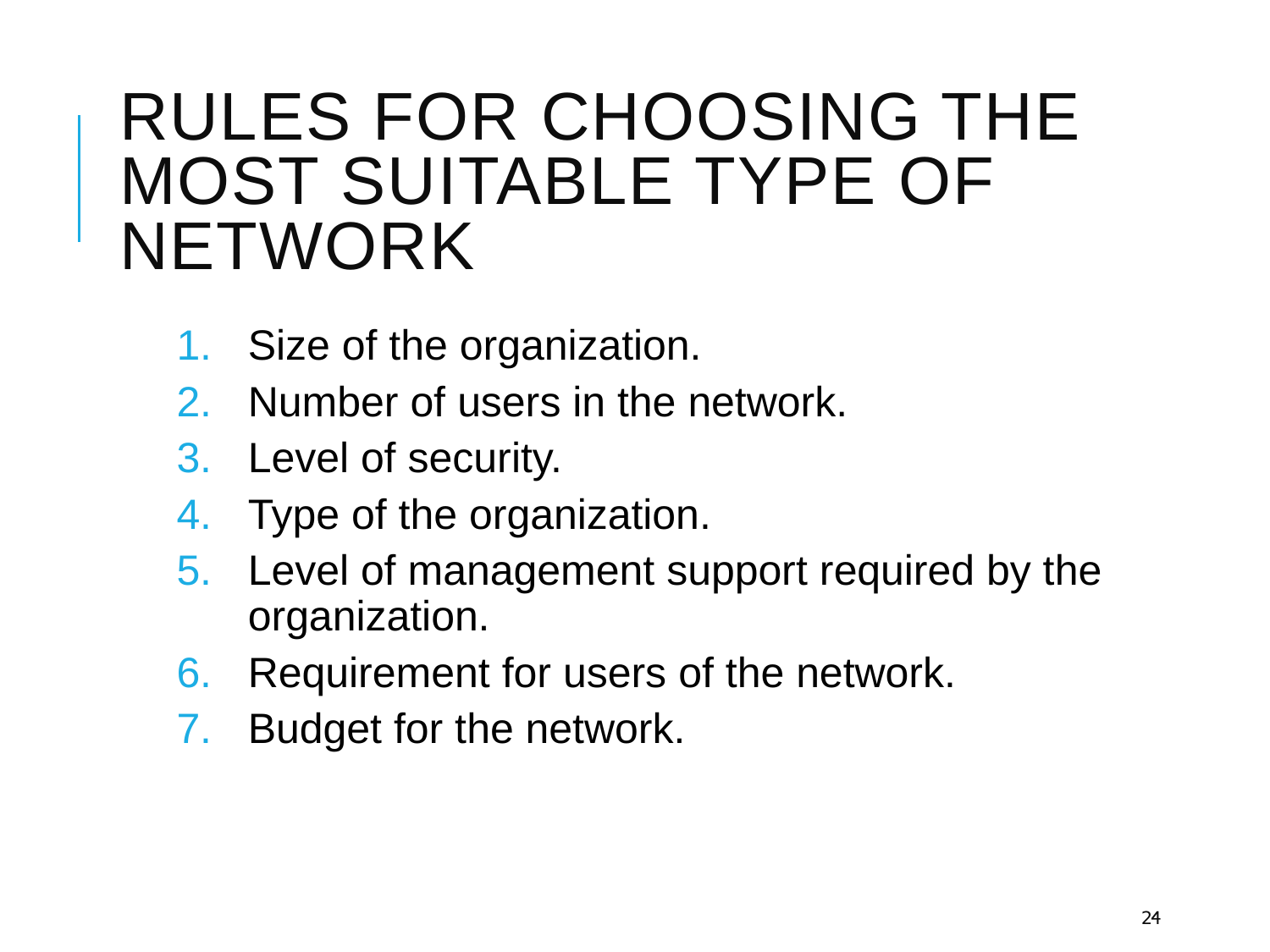

# Rules for choosing the most suitable type of network
Size of the organization.
Number of users in the network.
Level of security.
Type of the organization.
Level of management support required by the organization.
Requirement for users of the network.
Budget for the network.
24